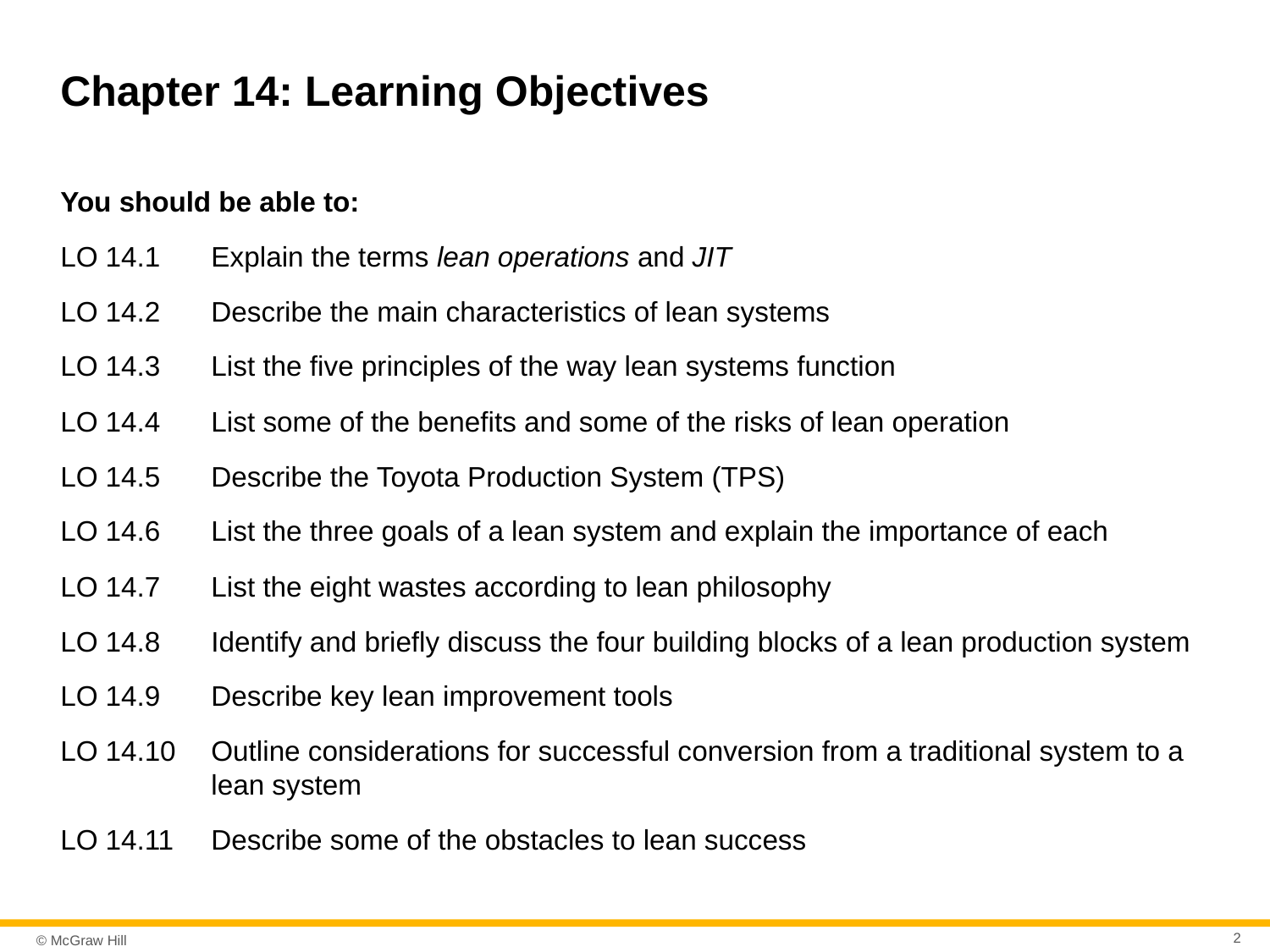

# Chapter 14: Learning Objectives
You should be able to:
LO 14.1	Explain the terms lean operations and JIT
LO 14.2	Describe the main characteristics of lean systems
LO 14.3	List the five principles of the way lean systems function
LO 14.4	List some of the benefits and some of the risks of lean operation
LO 14.5	Describe the Toyota Production System (TPS)
LO 14.6	List the three goals of a lean system and explain the importance of each
LO 14.7	List the eight wastes according to lean philosophy
LO 14.8	Identify and briefly discuss the four building blocks of a lean production system
LO 14.9	Describe key lean improvement tools
LO 14.10	Outline considerations for successful conversion from a traditional system to a lean system
LO 14.11	Describe some of the obstacles to lean success